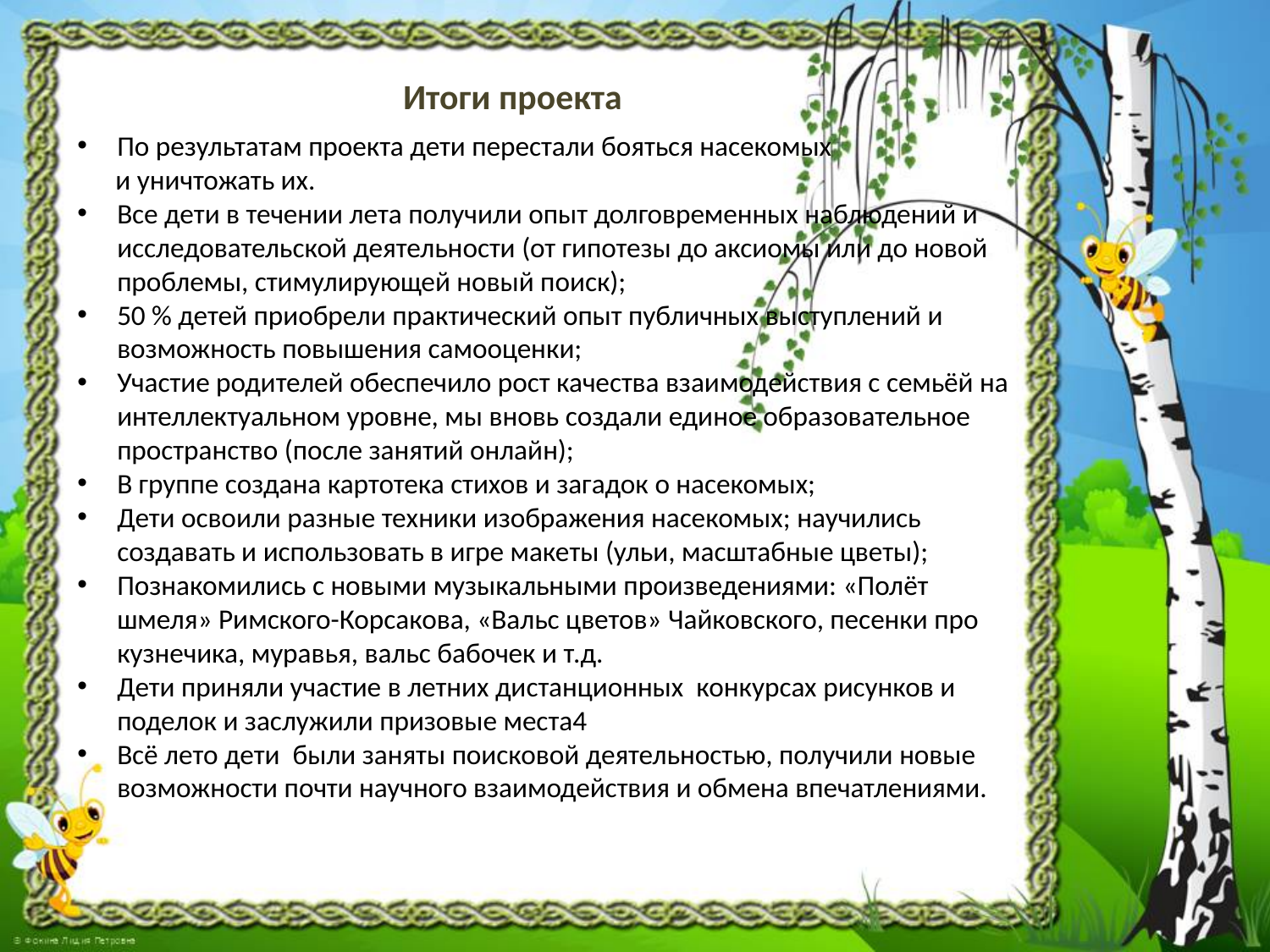

Итоги проекта
По результатам проекта дети перестали бояться насекомых
      и уничтожать их.
Все дети в течении лета получили опыт долговременных наблюдений и исследовательской деятельности (от гипотезы до аксиомы или до новой проблемы, стимулирующей новый поиск);
50 % детей приобрели практический опыт публичных выступлений и возможность повышения самооценки;
Участие родителей обеспечило рост качества взаимодействия с семьёй на интеллектуальном уровне, мы вновь создали единое образовательное пространство (после занятий онлайн);
В группе создана картотека стихов и загадок о насекомых;
Дети освоили разные техники изображения насекомых; научились создавать и использовать в игре макеты (ульи, масштабные цветы);
Познакомились с новыми музыкальными произведениями: «Полёт шмеля» Римского-Корсакова, «Вальс цветов» Чайковского, песенки про кузнечика, муравья, вальс бабочек и т.д.
Дети приняли участие в летних дистанционных  конкурсах рисунков и поделок и заслужили призовые места4
Всё лето дети  были заняты поисковой деятельностью, получили новые возможности почти научного взаимодействия и обмена впечатлениями.